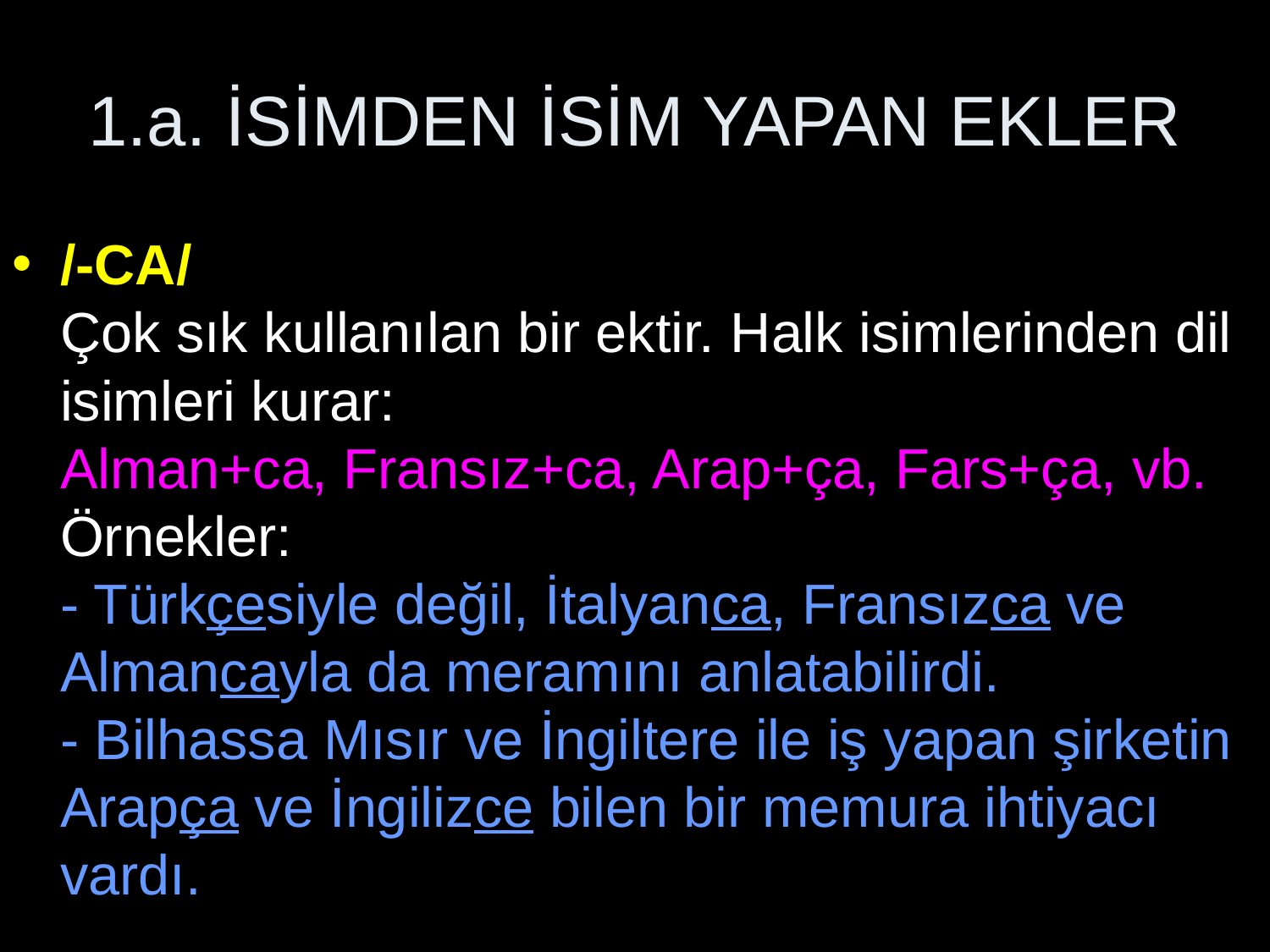

# 1.a. İSİMDEN İSİM YAPAN EKLER
/-CA/
Çok sık kullanılan bir ektir. Halk isimlerinden dil isimleri kurar:
Alman+ca, Fransız+ca, Arap+ça, Fars+ça, vb.
Örnekler:
- Türkçesiyle değil, İtalyanca, Fransızca ve Almancayla da meramını anlatabilirdi.
- Bilhassa Mısır ve İngiltere ile iş yapan şirketin Arapça ve İngilizce bilen bir memura ihtiyacı vardı.